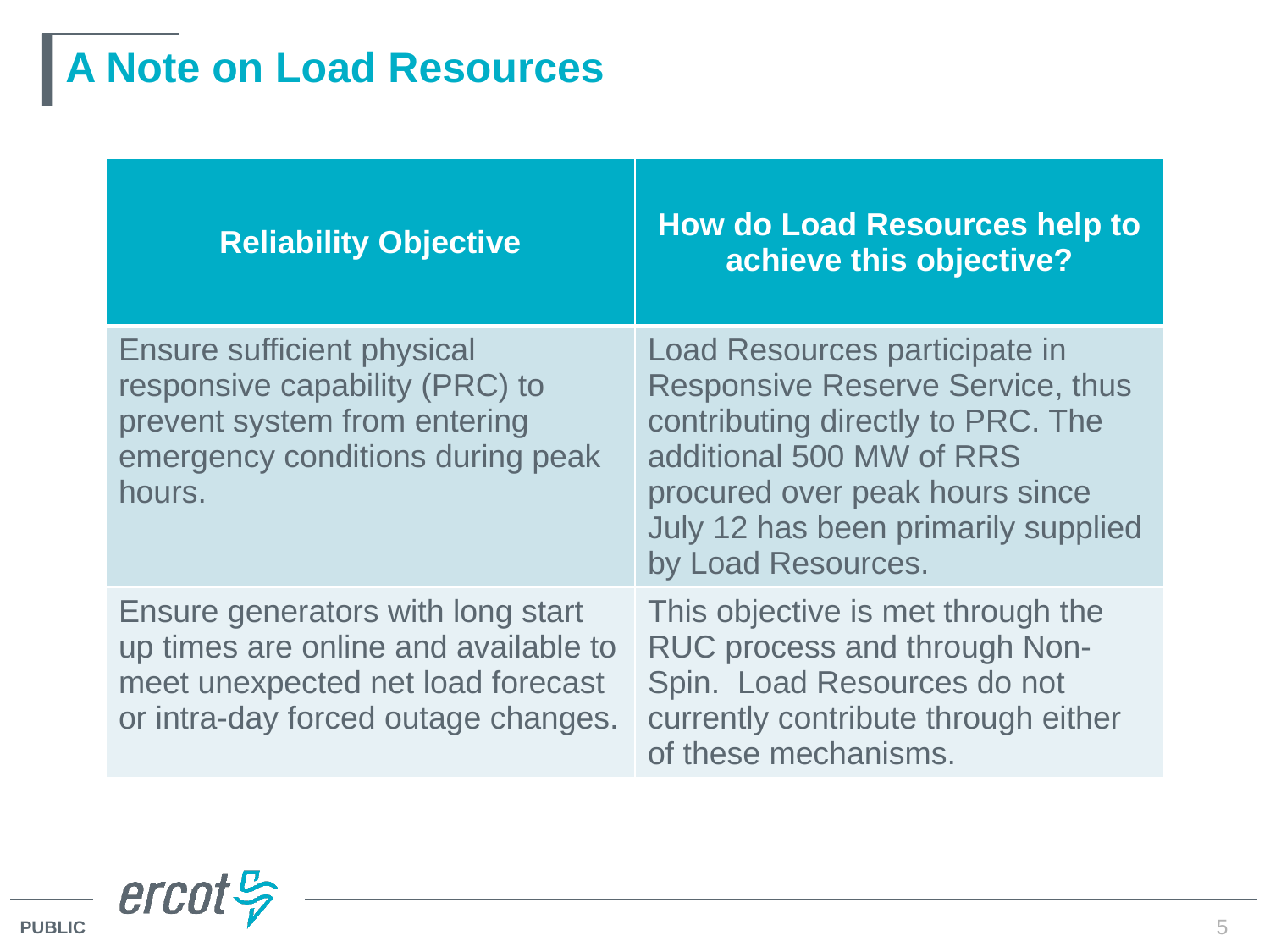

# A Note on Load Resources
| Reliability Objective | How do Load Resources help to achieve this objective? |
| --- | --- |
| Ensure sufficient physical responsive capability (PRC) to prevent system from entering emergency conditions during peak hours. | Load Resources participate in Responsive Reserve Service, thus contributing directly to PRC. The additional 500 MW of RRS procured over peak hours since July 12 has been primarily supplied by Load Resources. |
| Ensure generators with long start up times are online and available to meet unexpected net load forecast or intra-day forced outage changes. | This objective is met through the RUC process and through Non-Spin. Load Resources do not currently contribute through either of these mechanisms. |
5